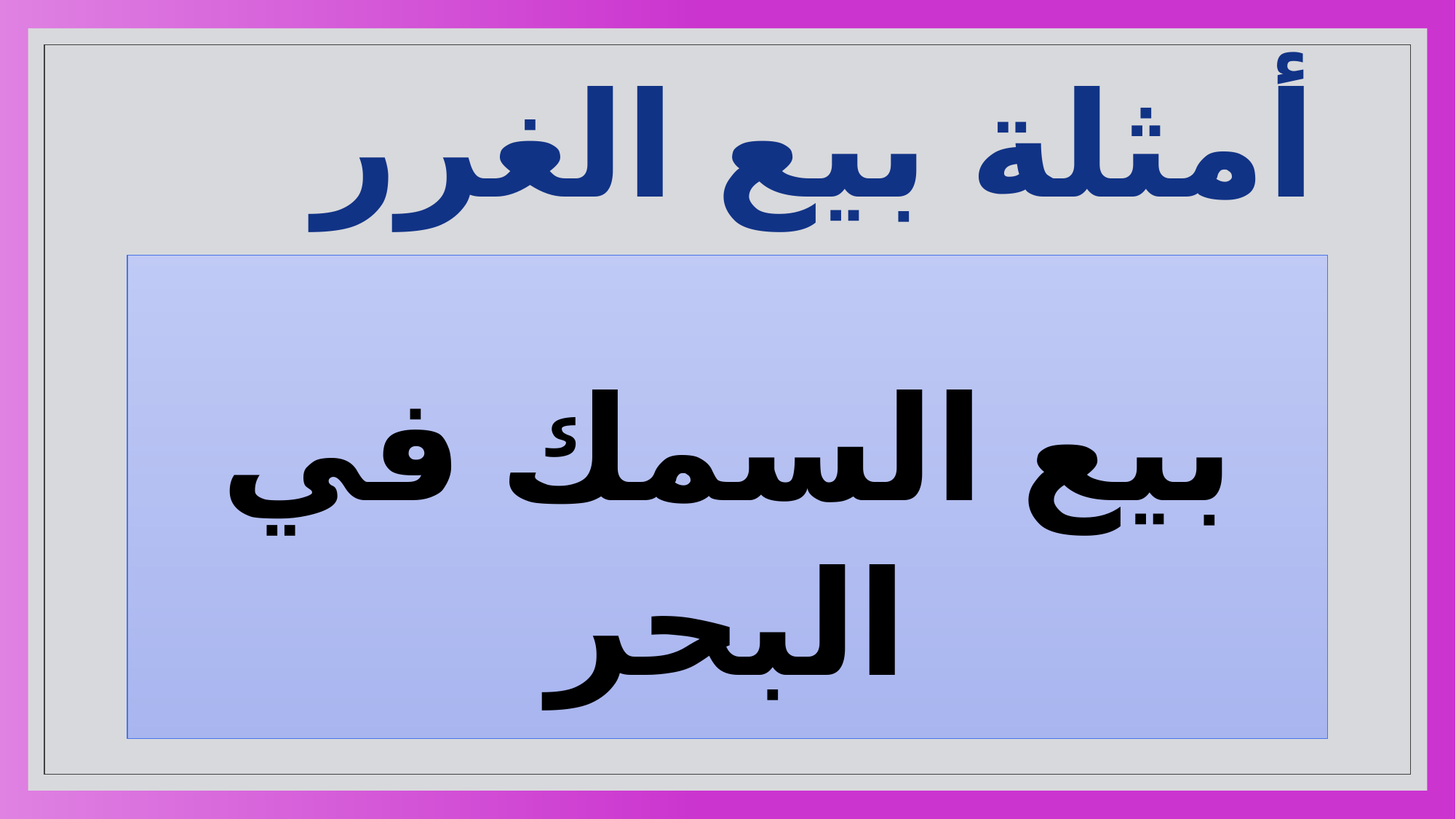

# أمثلة بيع الغرر

بيع السمك في البحر